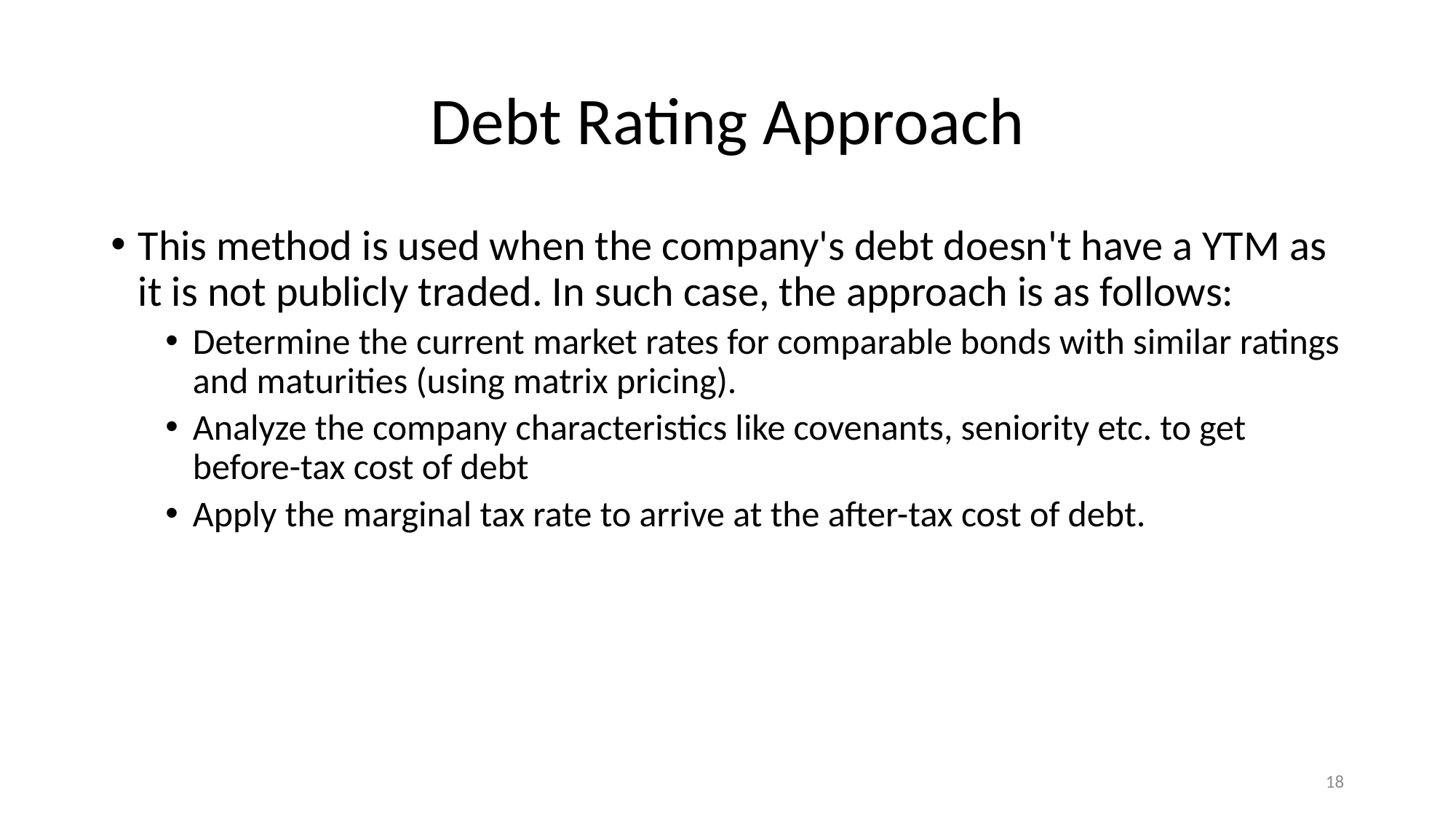

# Debt Rating Approach
This method is used when the company's debt doesn't have a YTM as it is not publicly traded. In such case, the approach is as follows:
Determine the current market rates for comparable bonds with similar ratings and maturities (using matrix pricing).
Analyze the company characteristics like covenants, seniority etc. to get before-tax cost of debt
Apply the marginal tax rate to arrive at the after-tax cost of debt.
18